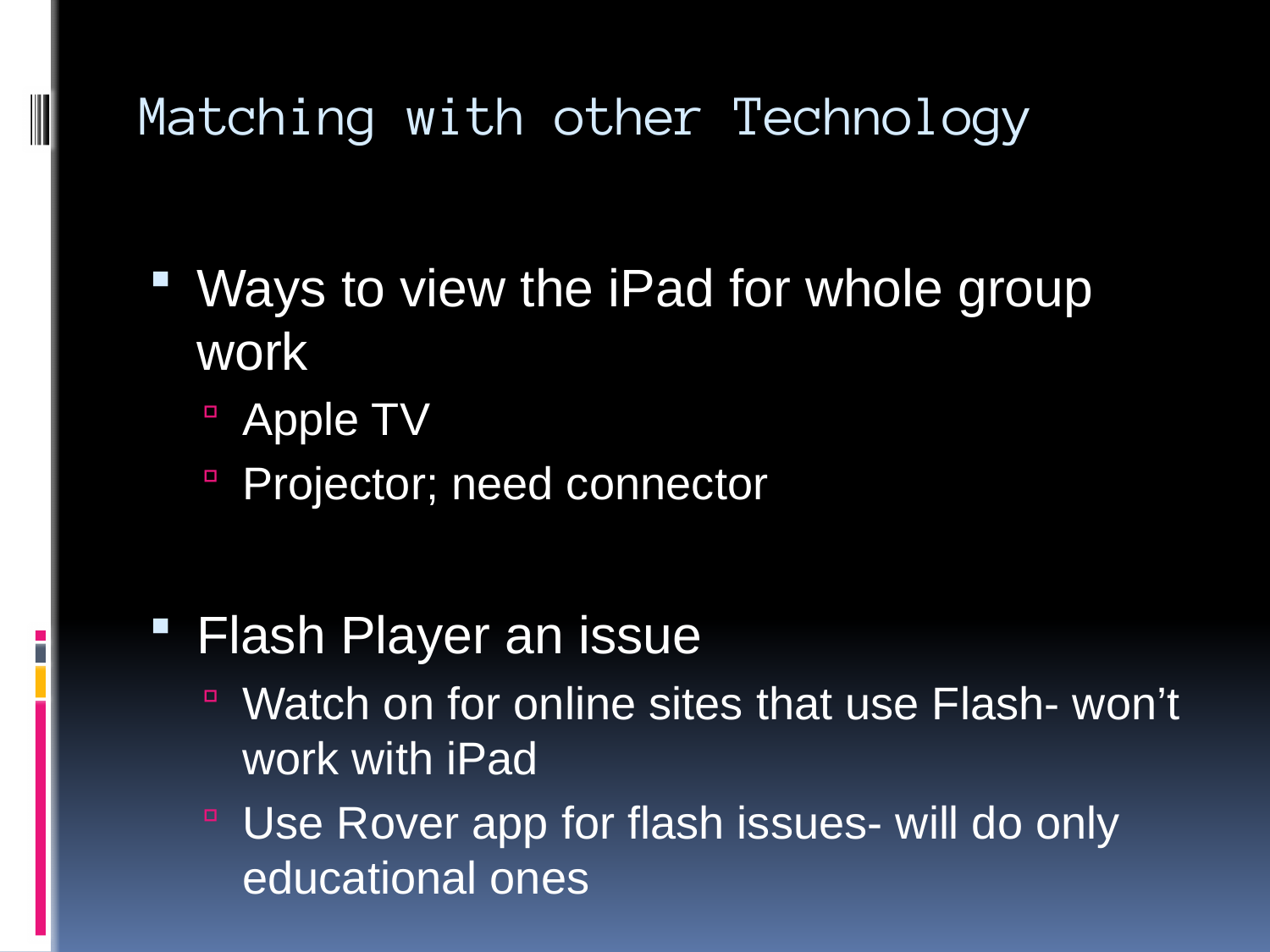

# Matching with other Technology
Ways to view the iPad for whole group work
Apple TV
Projector; need connector

Flash Player an issue
Watch on for online sites that use Flash- won’t work with iPad
Use Rover app for flash issues- will do only educational ones